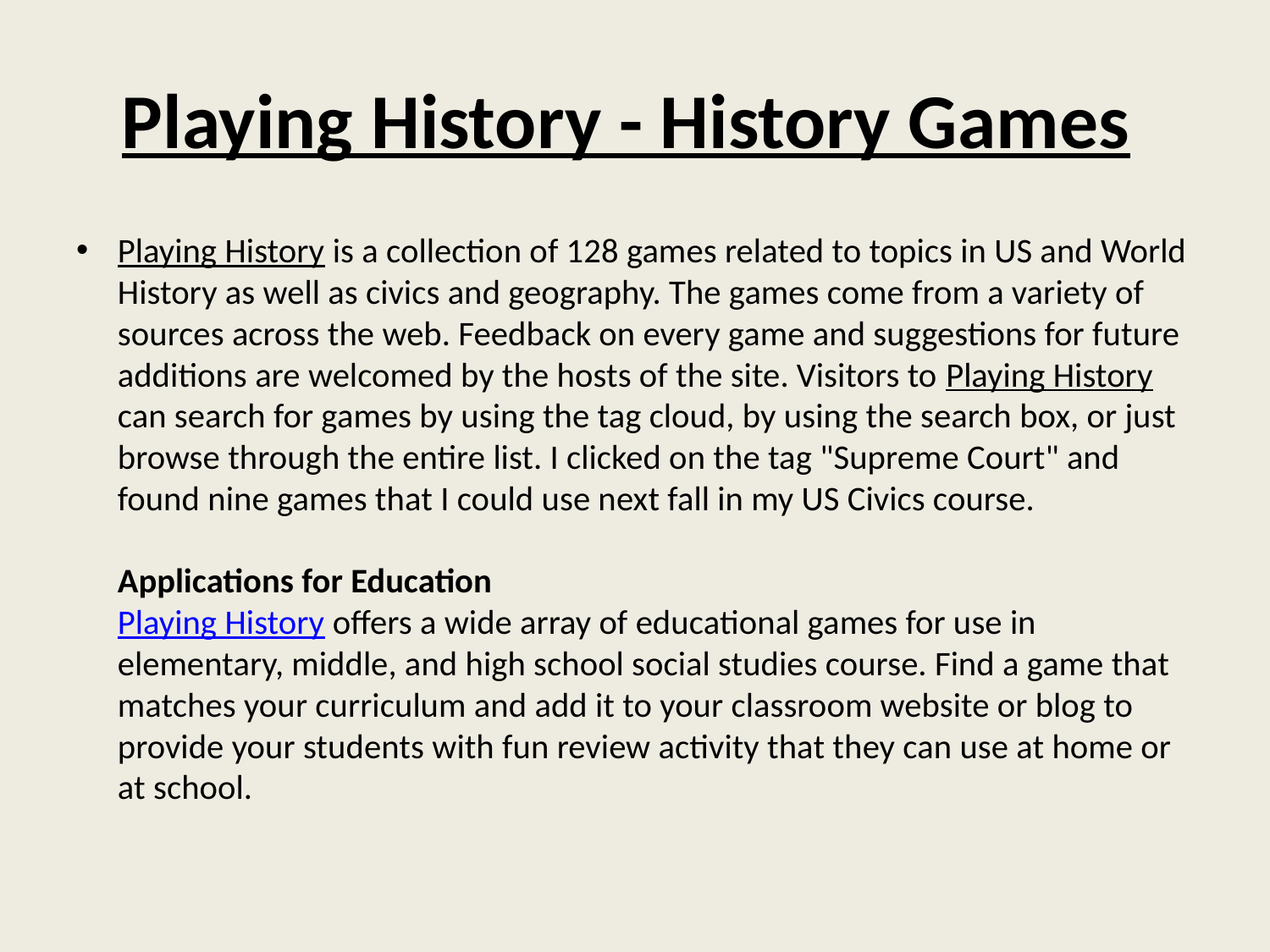

# Playing History - History Games
Playing History is a collection of 128 games related to topics in US and World History as well as civics and geography. The games come from a variety of sources across the web. Feedback on every game and suggestions for future additions are welcomed by the hosts of the site. Visitors to Playing History can search for games by using the tag cloud, by using the search box, or just browse through the entire list. I clicked on the tag "Supreme Court" and found nine games that I could use next fall in my US Civics course.
Applications for Education
Playing History offers a wide array of educational games for use in elementary, middle, and high school social studies course. Find a game that matches your curriculum and add it to your classroom website or blog to provide your students with fun review activity that they can use at home or at school.